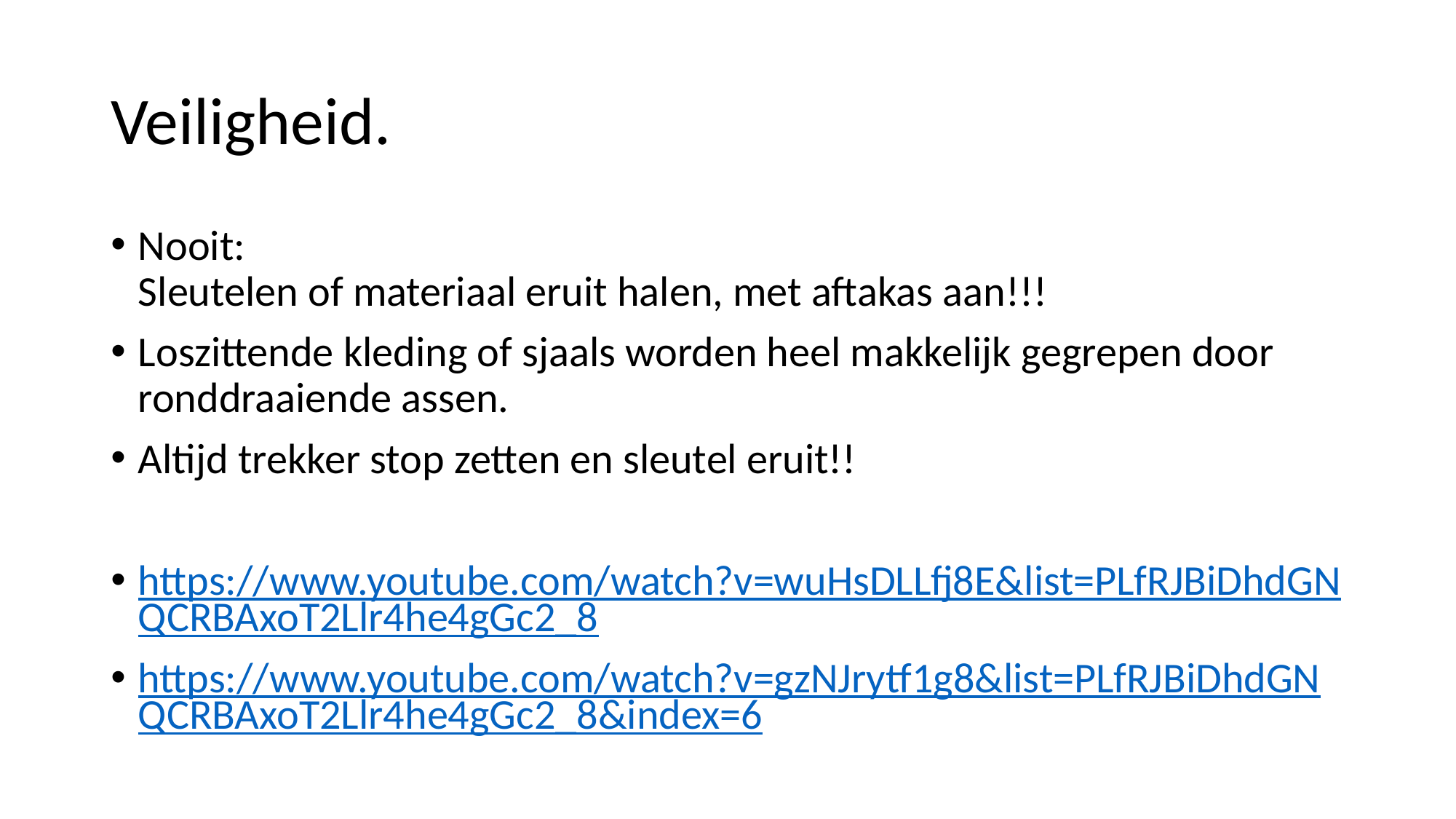

# Veiligheid.
Nooit:
Sleutelen of materiaal eruit halen, met aftakas aan!!!
Loszittende kleding of sjaals worden heel makkelijk gegrepen door ronddraaiende assen.
Altijd trekker stop zetten en sleutel eruit!!

https://www.youtube.com/watch?v=wuHsDLLfj8E&list=PLfRJBiDhdGNQCRBAxoT2Llr4he4gGc2_8
https://www.youtube.com/watch?v=gzNJrytf1g8&list=PLfRJBiDhdGNQCRBAxoT2Llr4he4gGc2_8&index=6